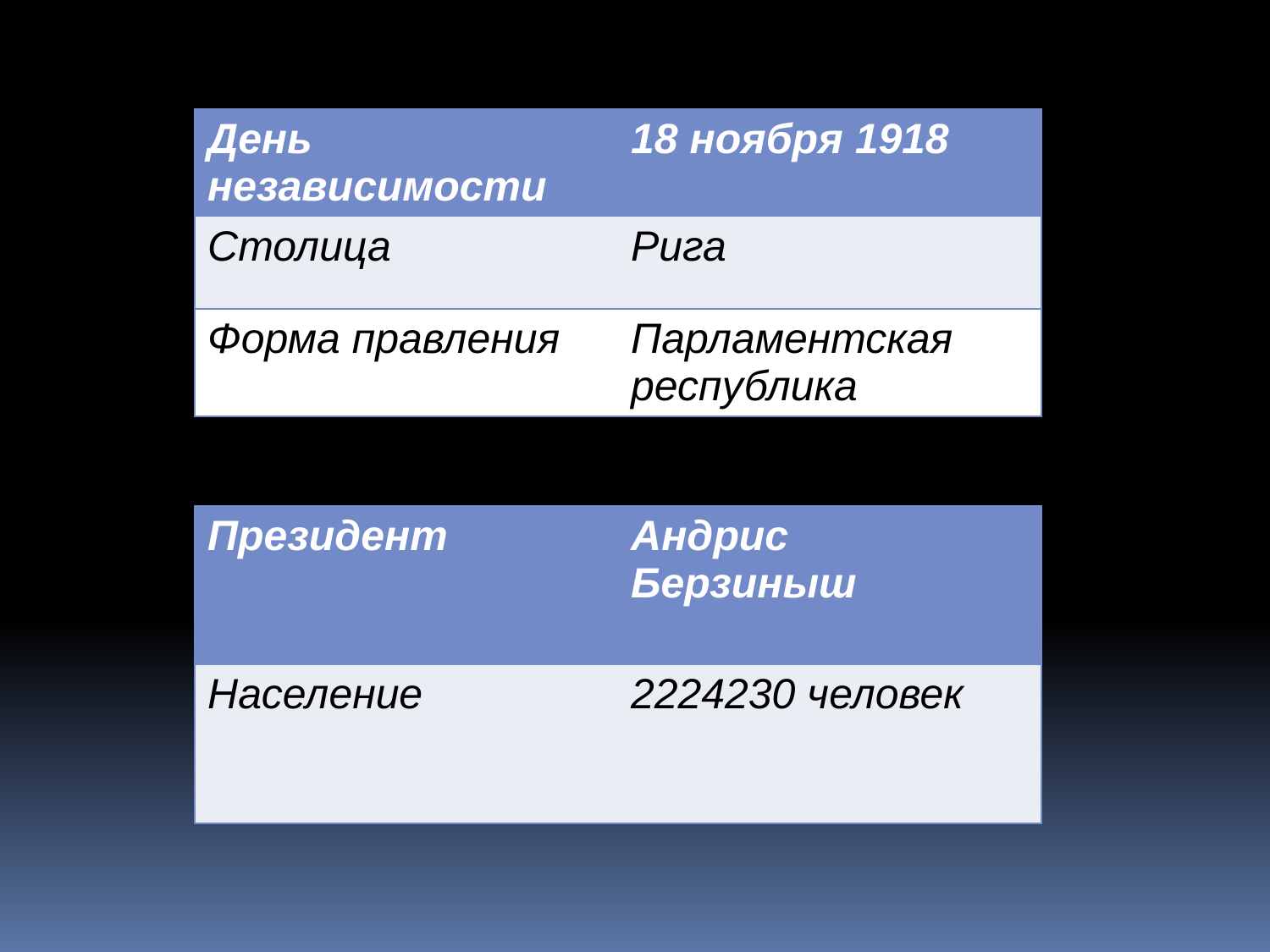

| День независимости | 18 ноября 1918 |
| --- | --- |
| Столица | Рига |
| Форма правления | Парламентская республика |
| Президент | Андрис Берзиныш |
| --- | --- |
| Население | 2224230 человек |